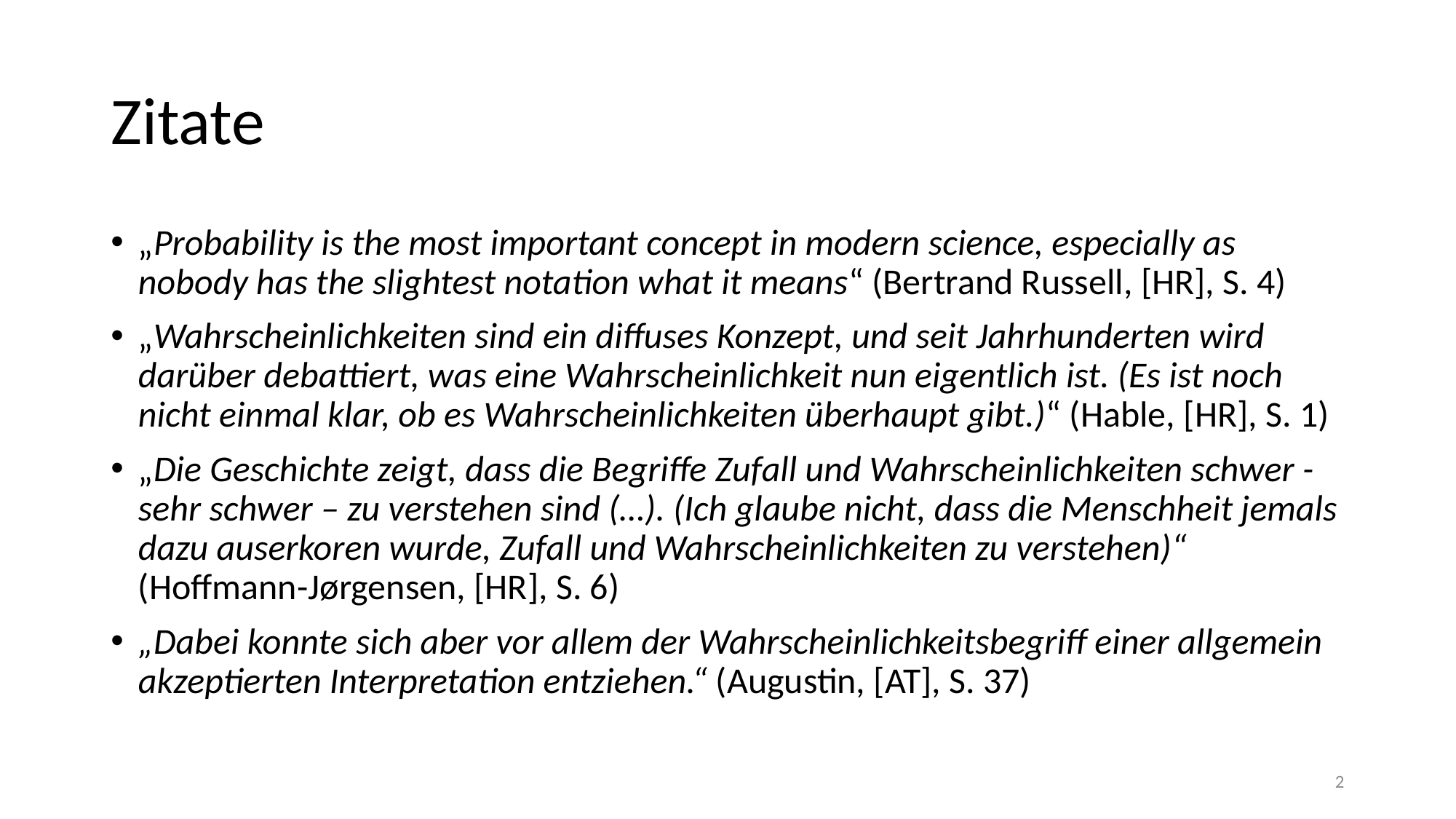

# Zitate
„Probability is the most important concept in modern science, especially as nobody has the slightest notation what it means“ (Bertrand Russell, [HR], S. 4)
„Wahrscheinlichkeiten sind ein diffuses Konzept, und seit Jahrhunderten wird darüber debattiert, was eine Wahrscheinlichkeit nun eigentlich ist. (Es ist noch nicht einmal klar, ob es Wahrscheinlichkeiten überhaupt gibt.)“ (Hable, [HR], S. 1)
„Die Geschichte zeigt, dass die Begriffe Zufall und Wahrscheinlichkeiten schwer -  sehr schwer – zu verstehen sind (…). (Ich glaube nicht, dass die Menschheit jemals dazu auserkoren wurde, Zufall und Wahrscheinlichkeiten zu verstehen)“ (Hoffmann-Jørgensen, [HR], S. 6)
„Dabei konnte sich aber vor allem der Wahrscheinlichkeitsbegriff einer allgemein akzeptierten Interpretation entziehen.“ (Augustin, [AT], S. 37)
2